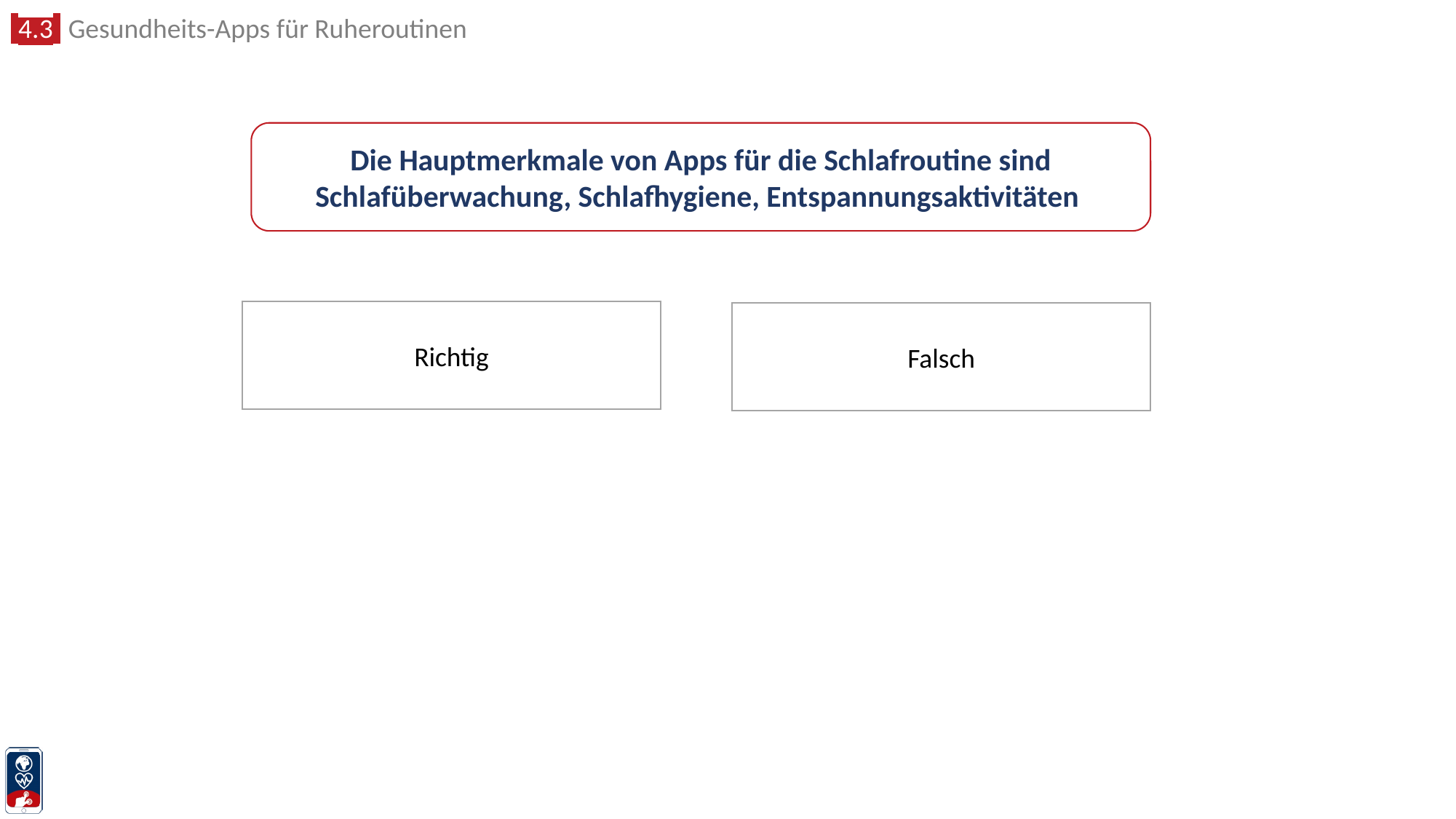

Die Hauptmerkmale von Apps für die Schlafroutine sind Schlafüberwachung, Schlafhygiene, Entspannungsaktivitäten
Richtig
Falsch